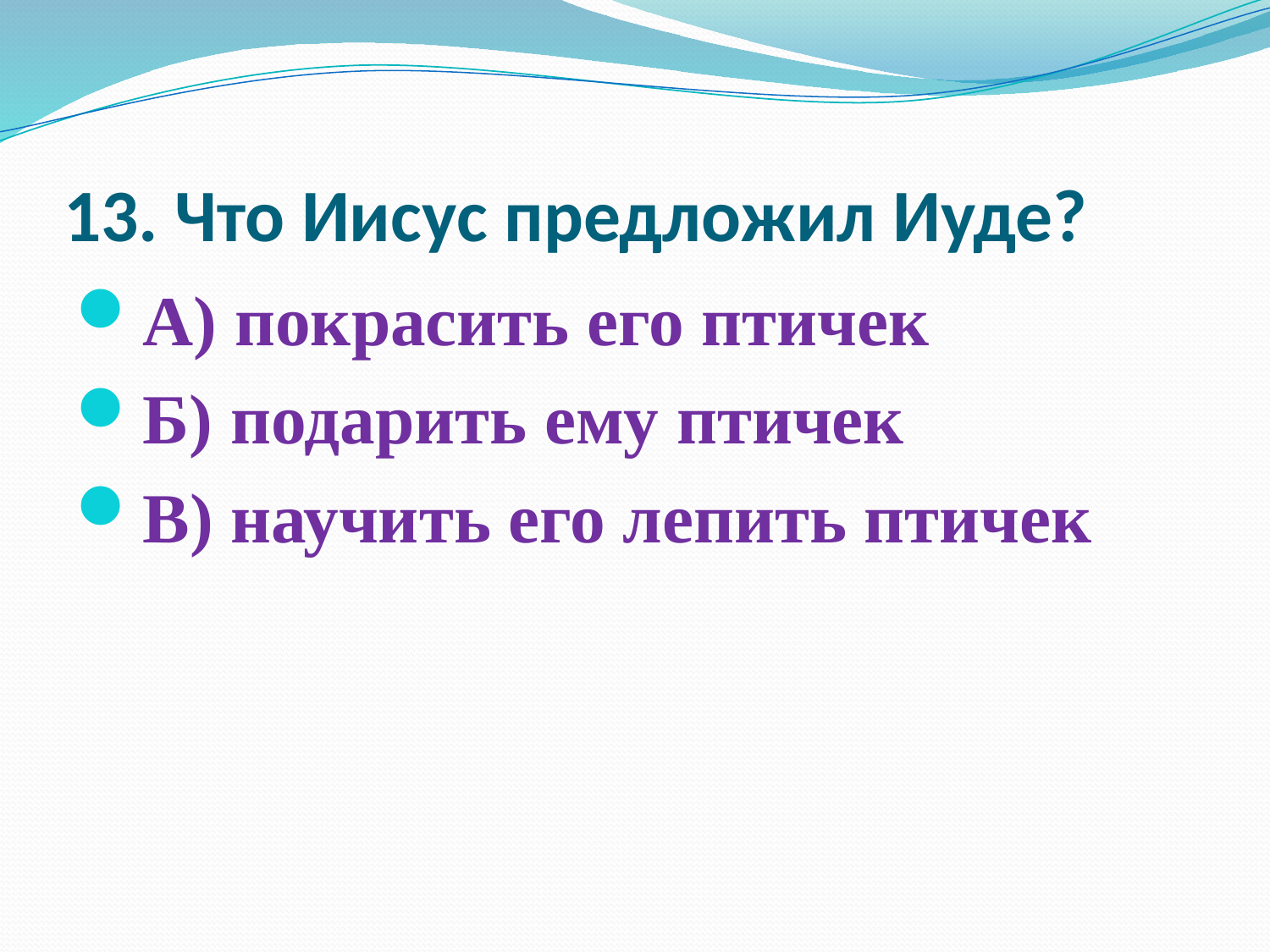

# 13. Что Иисус предложил Иуде?
А) покрасить его птичек
Б) подарить ему птичек
В) научить его лепить птичек